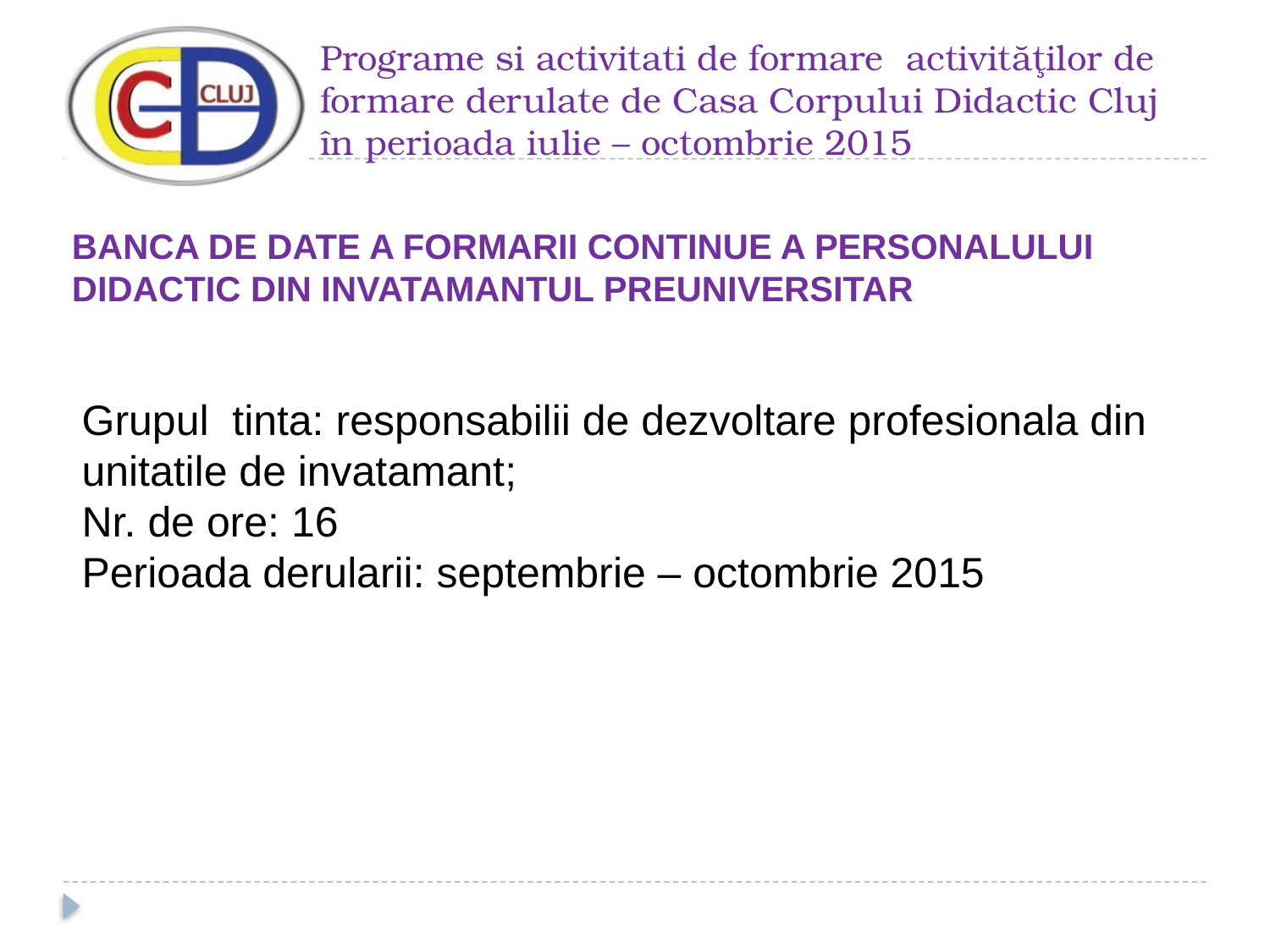

# Programe si activitati de formare  activităţilor de formare derulate de Casa Corpului Didactic Cluj în perioada iulie – octombrie 2015
BANCA DE DATE A FORMARII CONTINUE A PERSONALULUI DIDACTIC DIN INVATAMANTUL PREUNIVERSITAR
Grupul  tinta: responsabilii de dezvoltare profesionala din unitatile de invatamant;
Nr. de ore: 16
Perioada derularii: septembrie – octombrie 2015